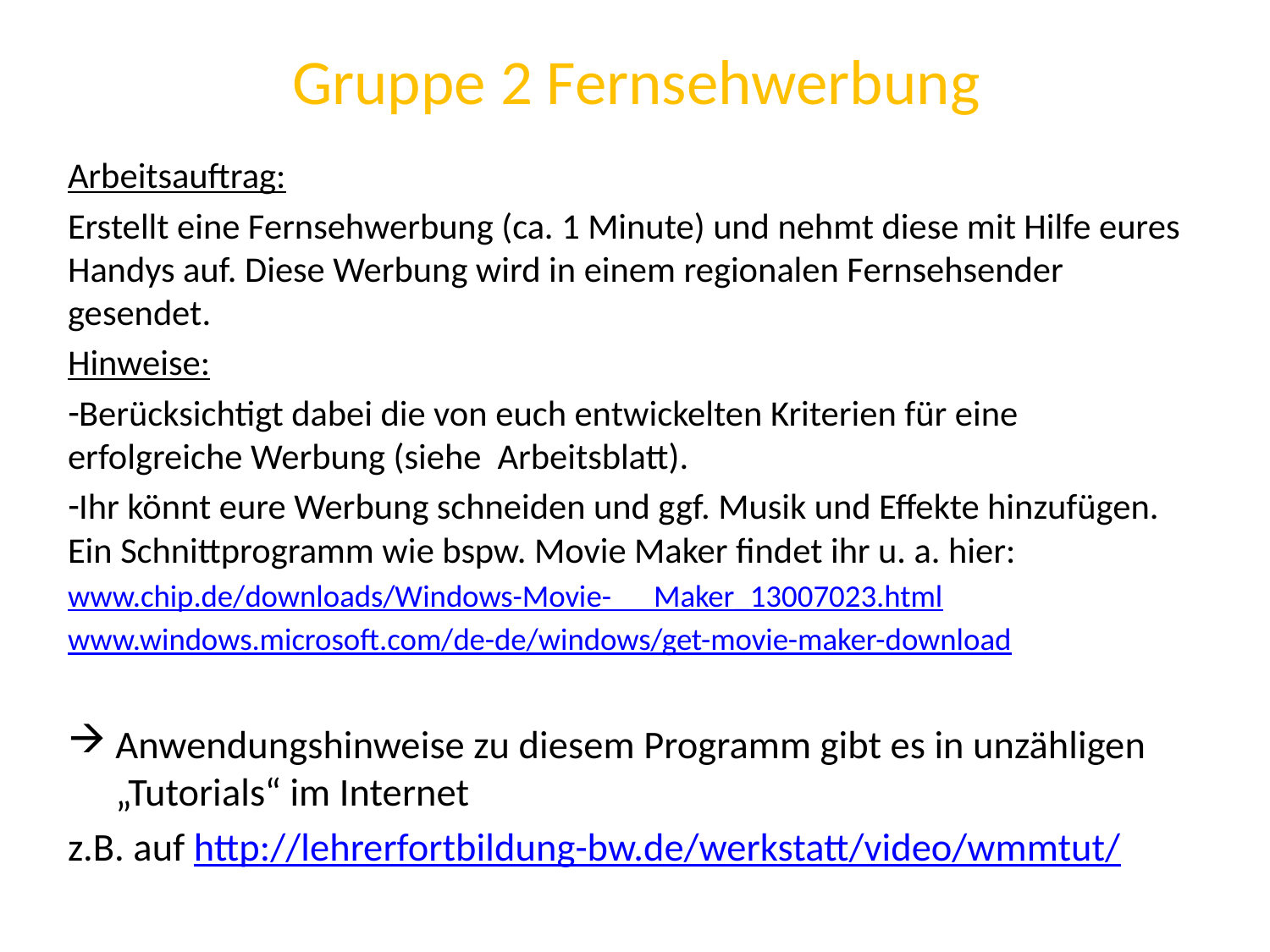

# Gruppe 2 Fernsehwerbung
Arbeitsauftrag:
Erstellt eine Fernsehwerbung (ca. 1 Minute) und nehmt diese mit Hilfe eures Handys auf. Diese Werbung wird in einem regionalen Fernsehsender gesendet.
Hinweise:
Berücksichtigt dabei die von euch entwickelten Kriterien für eine erfolgreiche Werbung (siehe  Arbeitsblatt).
Ihr könnt eure Werbung schneiden und ggf. Musik und Effekte hinzufügen. Ein Schnittprogramm wie bspw. Movie Maker findet ihr u. a. hier:
www.chip.de/downloads/Windows-Movie-      Maker_13007023.html
www.windows.microsoft.com/de-de/windows/get-movie-maker-download

Anwendungshinweise zu diesem Programm gibt es in unzähligen „Tutorials“ im Internet
z.B. auf http://lehrerfortbildung-bw.de/werkstatt/video/wmmtut/